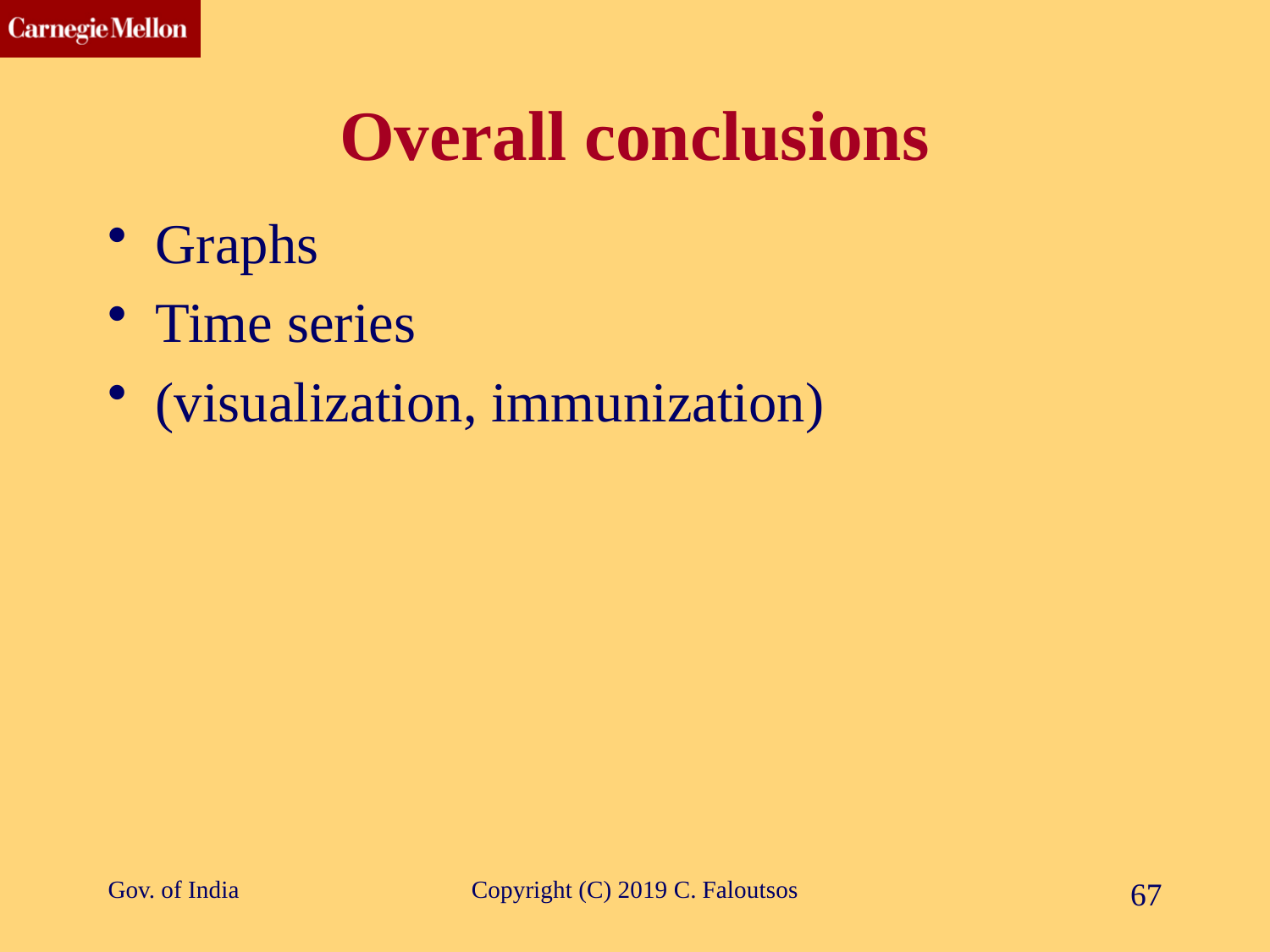

# Overall conclusions
Graphs
Time series
(visualization, immunization)
Gov. of India
Copyright (C) 2019 C. Faloutsos
67